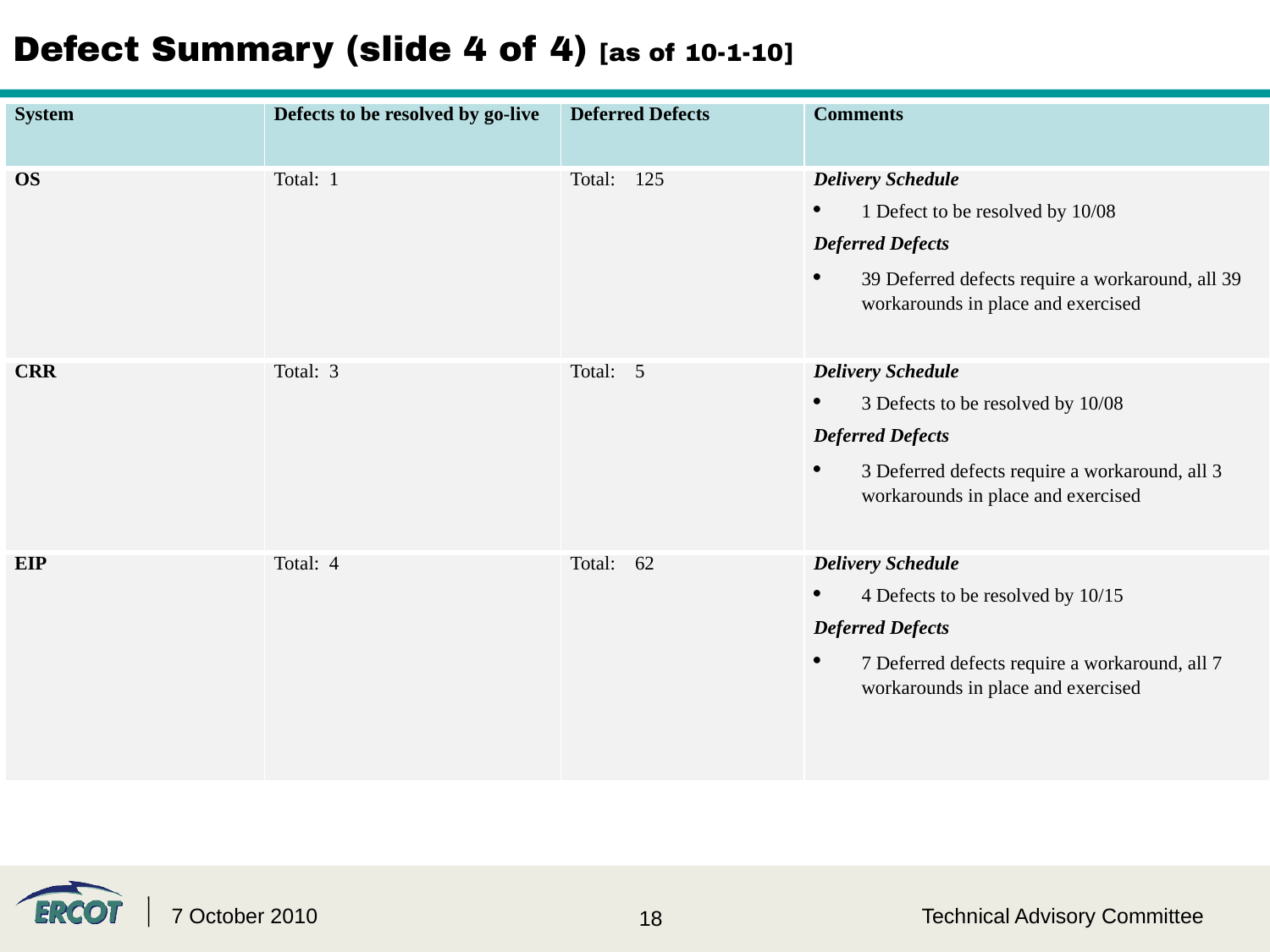

# Defect Summary (slide 4 of 4) [as of 10-1-10]
| System | Defects to be resolved by go-live | Deferred Defects | Comments |
| --- | --- | --- | --- |
| OS | Total: 1 | Total: 125 | Delivery Schedule 1 Defect to be resolved by 10/08 Deferred Defects 39 Deferred defects require a workaround, all 39 workarounds in place and exercised |
| CRR | Total: 3 | Total: 5 | Delivery Schedule 3 Defects to be resolved by 10/08 Deferred Defects 3 Deferred defects require a workaround, all 3 workarounds in place and exercised |
| EIP | Total: 4 | Total: 62 | Delivery Schedule 4 Defects to be resolved by 10/15 Deferred Defects 7 Deferred defects require a workaround, all 7 workarounds in place and exercised |
7 October 2010
Technical Advisory Committee